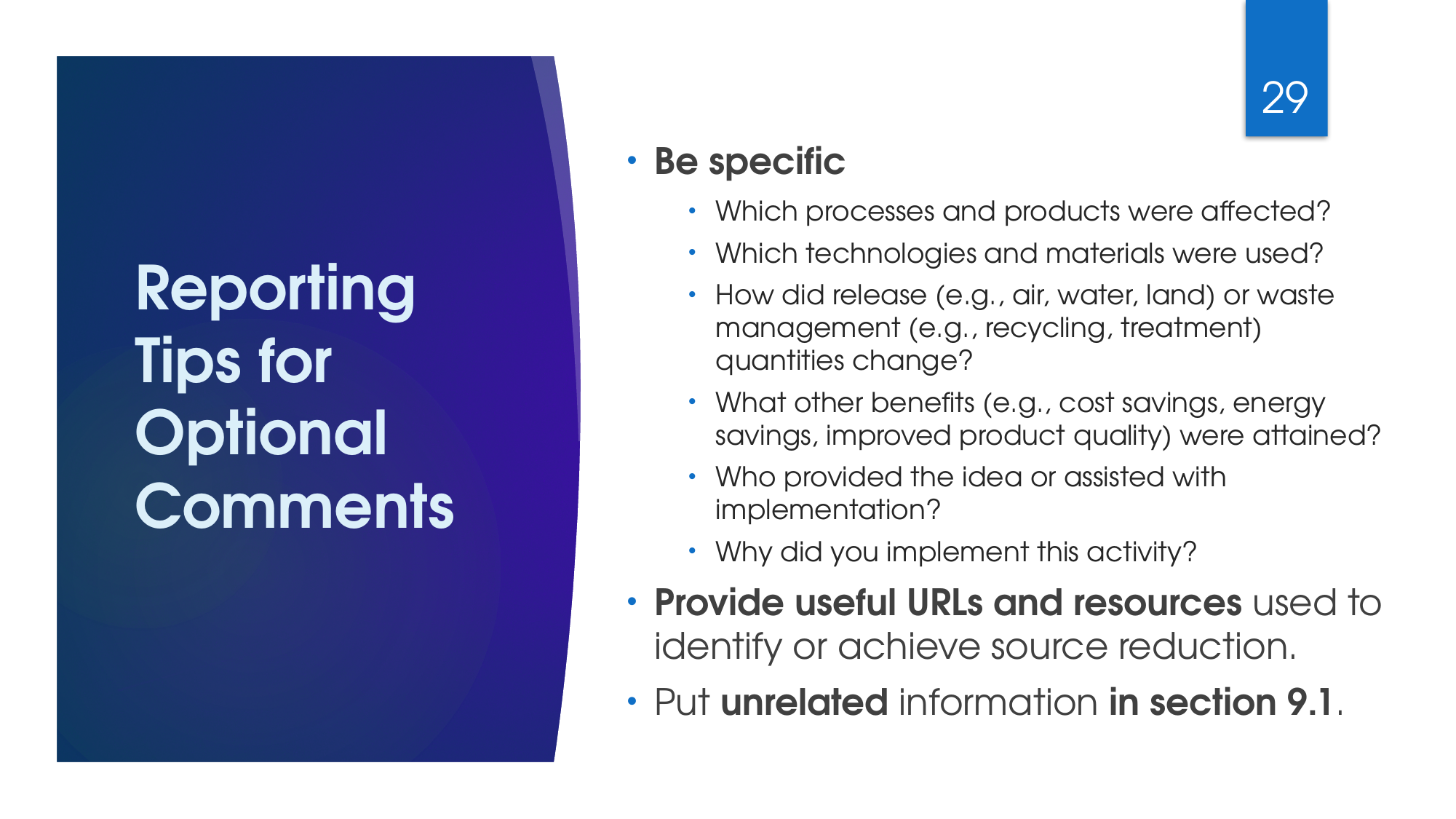

29
Be specific
Which processes and products were affected?
Which technologies and materials were used?
How did release (e.g., air, water, land) or waste management (e.g., recycling, treatment) quantities change?
What other benefits (e.g., cost savings, energy savings, improved product quality) were attained?
Who provided the idea or assisted with implementation?
Why did you implement this activity?
Provide useful URLs and resources used to identify or achieve source reduction.
Put unrelated information in section 9.1.

# Reporting Tips for Optional Comments